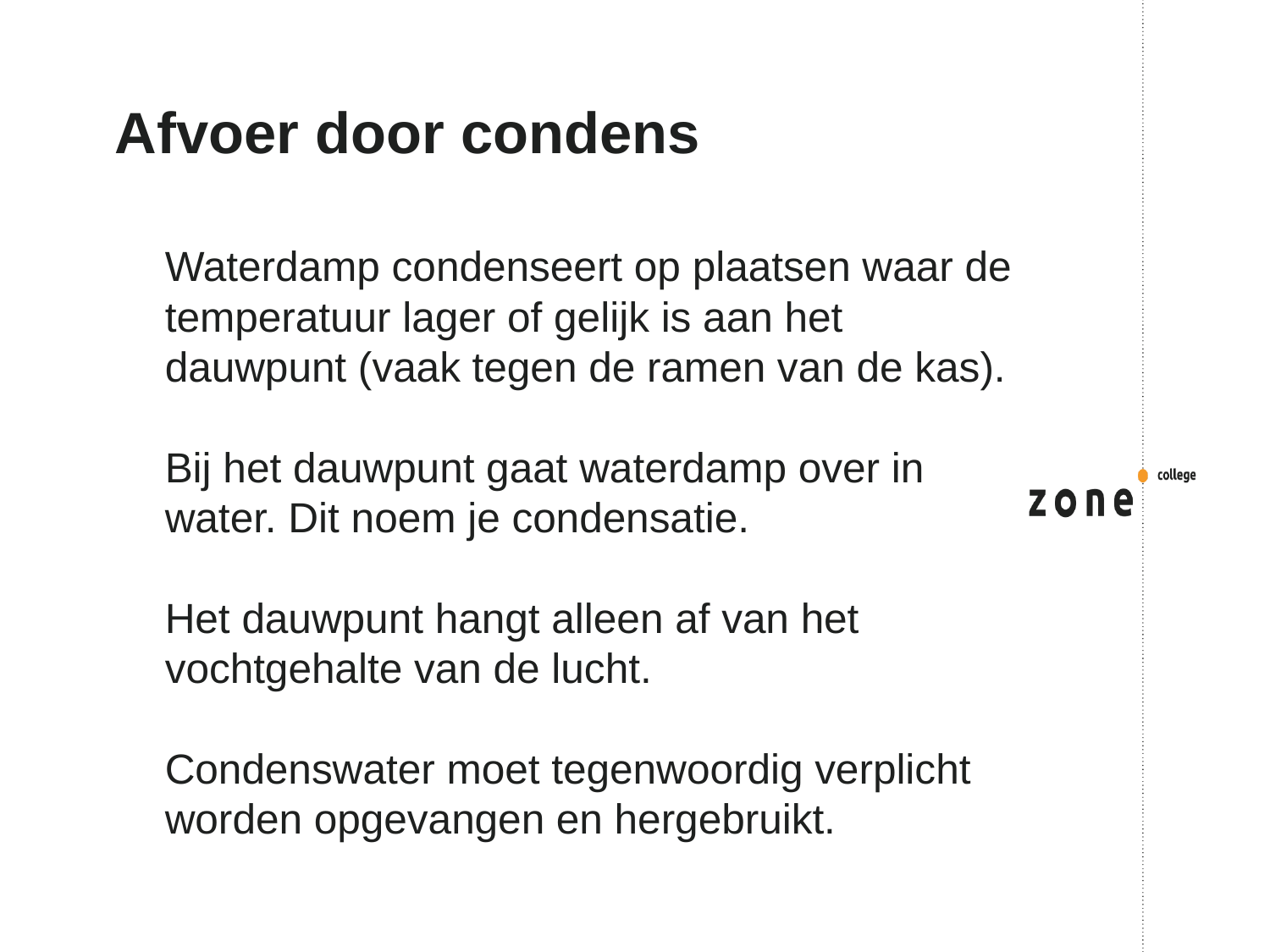

# Afvoer door condens
Waterdamp condenseert op plaatsen waar de temperatuur lager of gelijk is aan het dauwpunt (vaak tegen de ramen van de kas).

Bij het dauwpunt gaat waterdamp over in water. Dit noem je condensatie.

Het dauwpunt hangt alleen af van het vochtgehalte van de lucht.

Condenswater moet tegenwoordig verplicht worden opgevangen en hergebruikt.